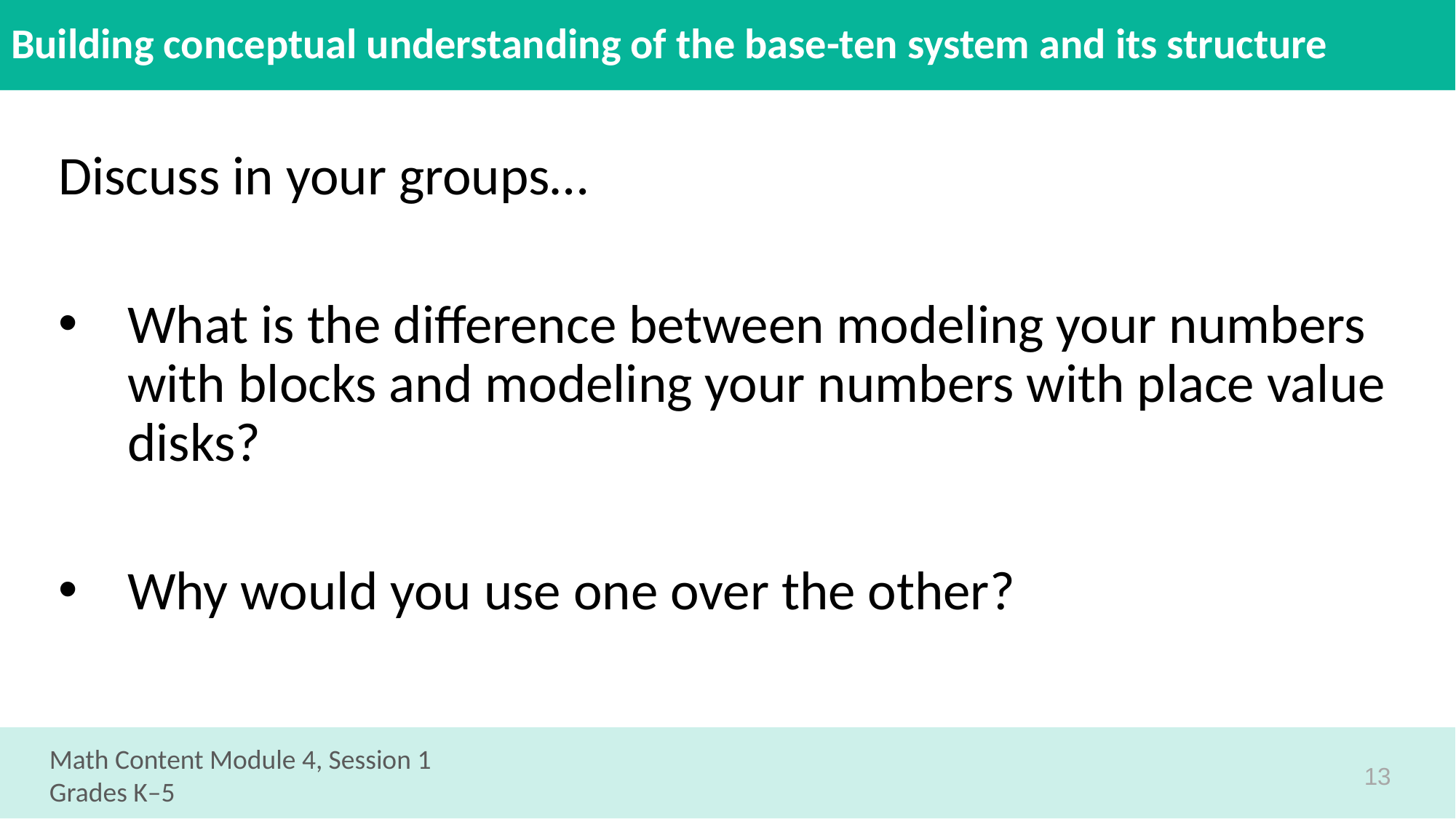

# Building conceptual understanding of the base-ten system and its structure
Discuss in your groups…

What is the difference between modeling your numbers with blocks and modeling your numbers with place value disks?

Why would you use one over the other?
Math Content Module 4, Session 1
Grades K–5
13